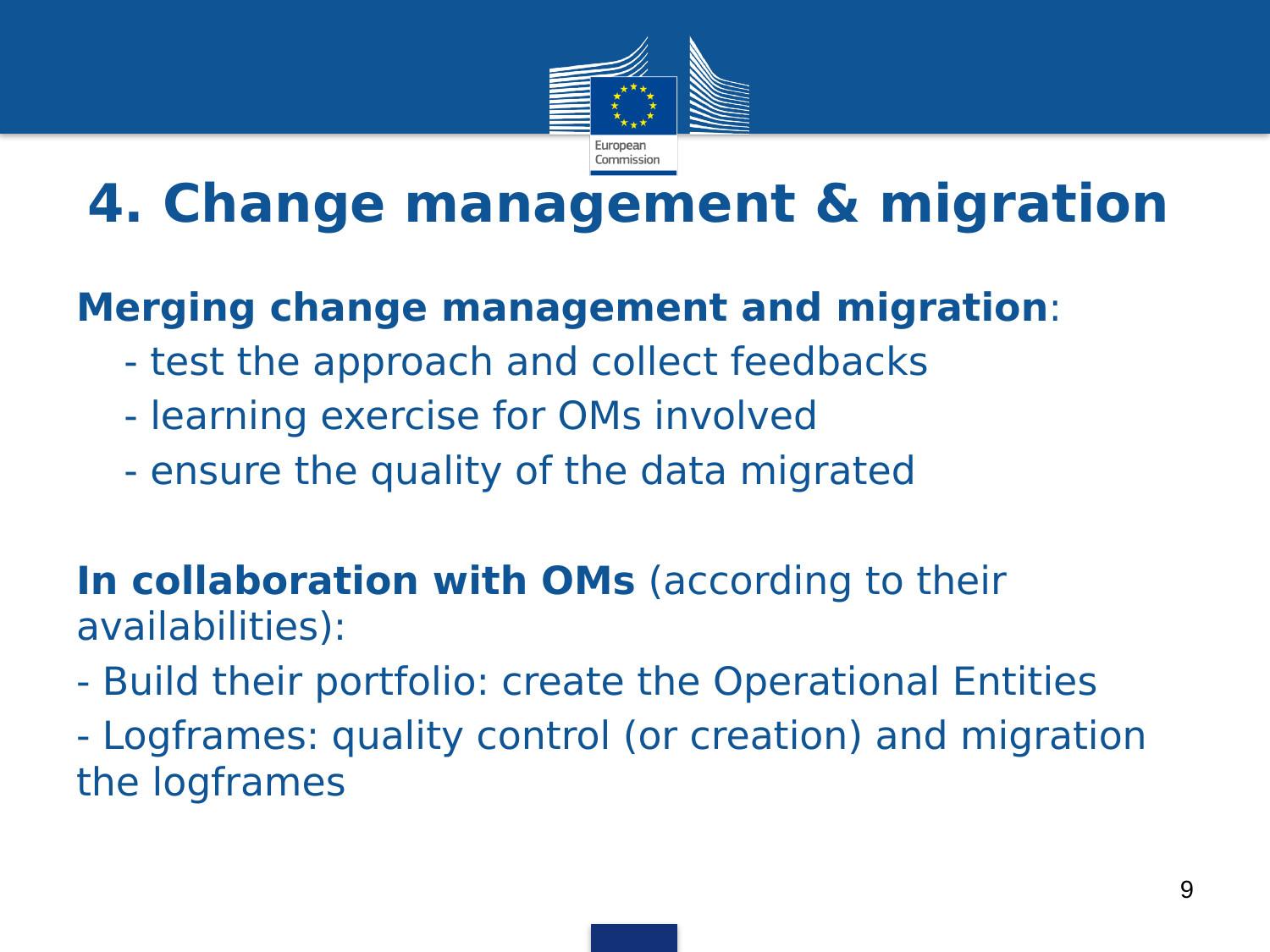

# 4. Change management & migration
Merging change management and migration:
- test the approach and collect feedbacks
- learning exercise for OMs involved
- ensure the quality of the data migrated
In collaboration with OMs (according to their availabilities):
- Build their portfolio: create the Operational Entities
- Logframes: quality control (or creation) and migration the logframes
9